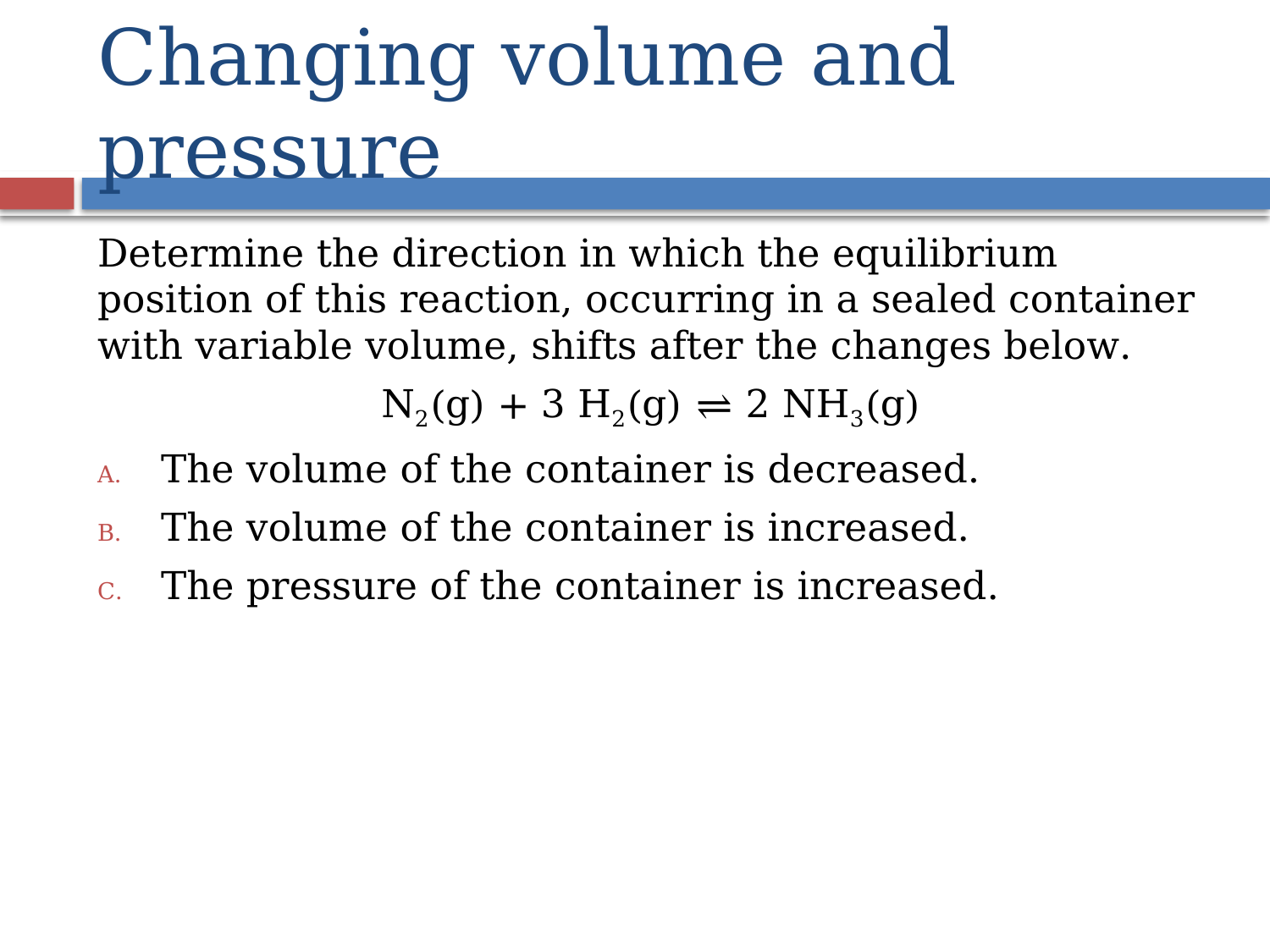

# Changing volume and pressure
Determine the direction in which the equilibrium position of this reaction, occurring in a sealed container with variable volume, shifts after the changes below.
N2(g) + 3 H2(g) ⇌ 2 NH3(g)
The volume of the container is decreased.
The volume of the container is increased.
The pressure of the container is increased.